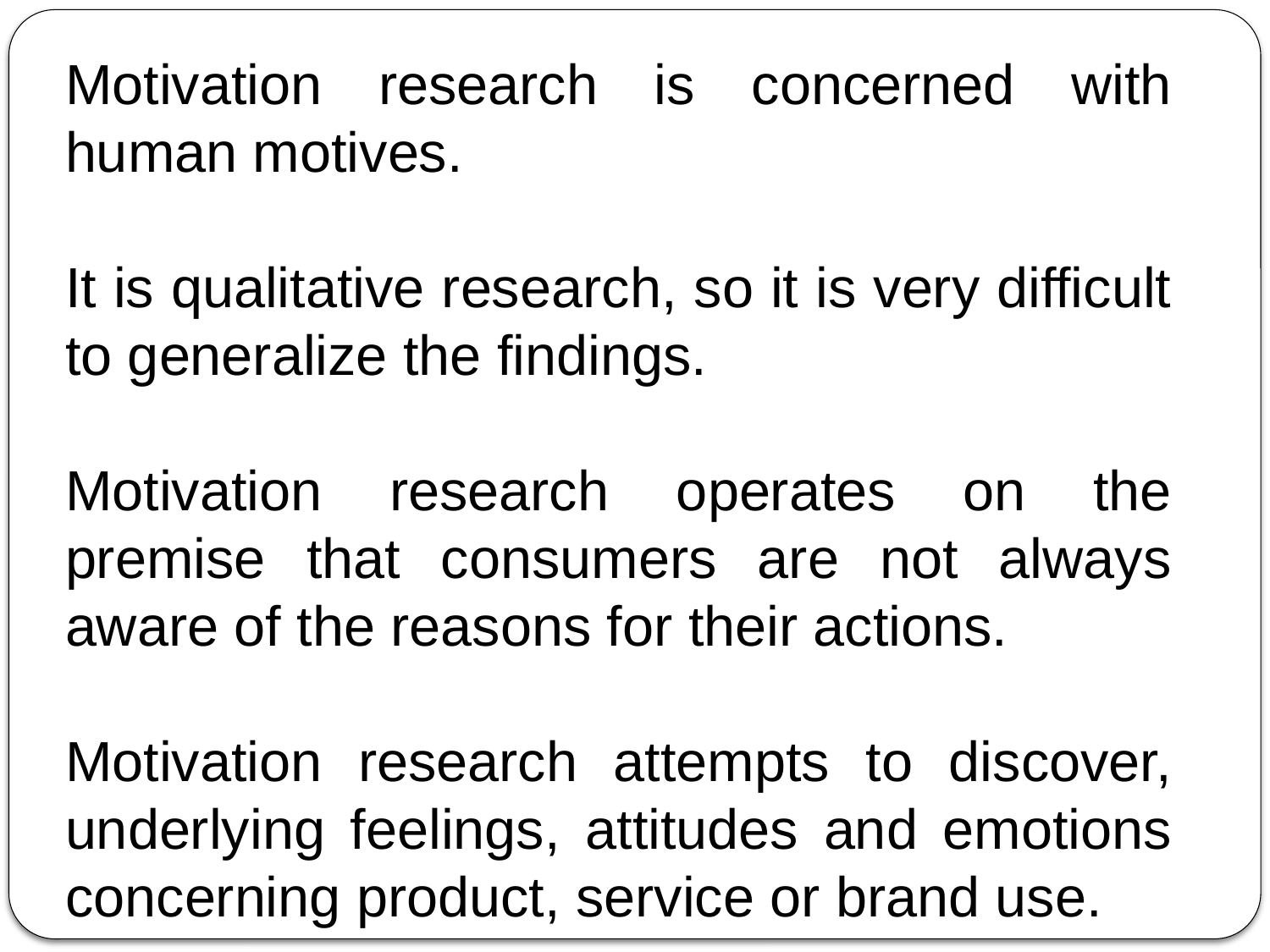

Motivation research is concerned with human motives.

It is qualitative research, so it is very difficult to generalize the findings.

Motivation research operates on the premise that consumers are not always aware of the reasons for their actions.

Motivation research attempts to discover, underlying feelings, attitudes and emotions concerning product, service or brand use.